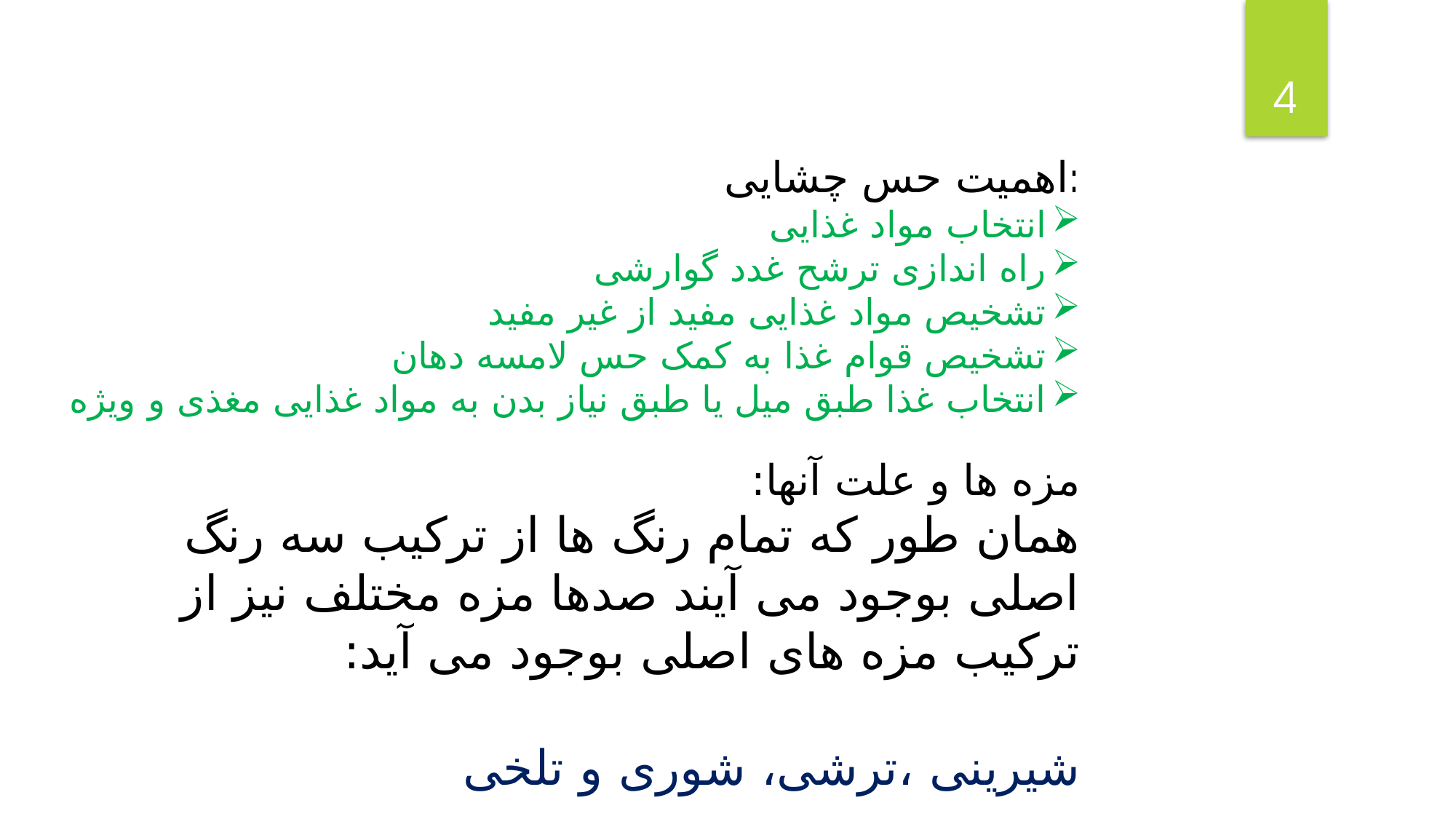

4
اهمیت حس چشایی:
انتخاب مواد غذایی
راه اندازی ترشح غدد گوارشی
تشخیص مواد غذایی مفید از غیر مفید
تشخیص قوام غذا به کمک حس لامسه دهان
انتخاب غذا طبق میل یا طبق نیاز بدن به مواد غذایی مغذی و ویژه
مزه ها و علت آنها:
همان طور که تمام رنگ ها از ترکیب سه رنگ اصلی بوجود می آیند صدها مزه مختلف نیز از ترکیب مزه های اصلی بوجود می آید:

شیرینی ،ترشی، شوری و تلخی